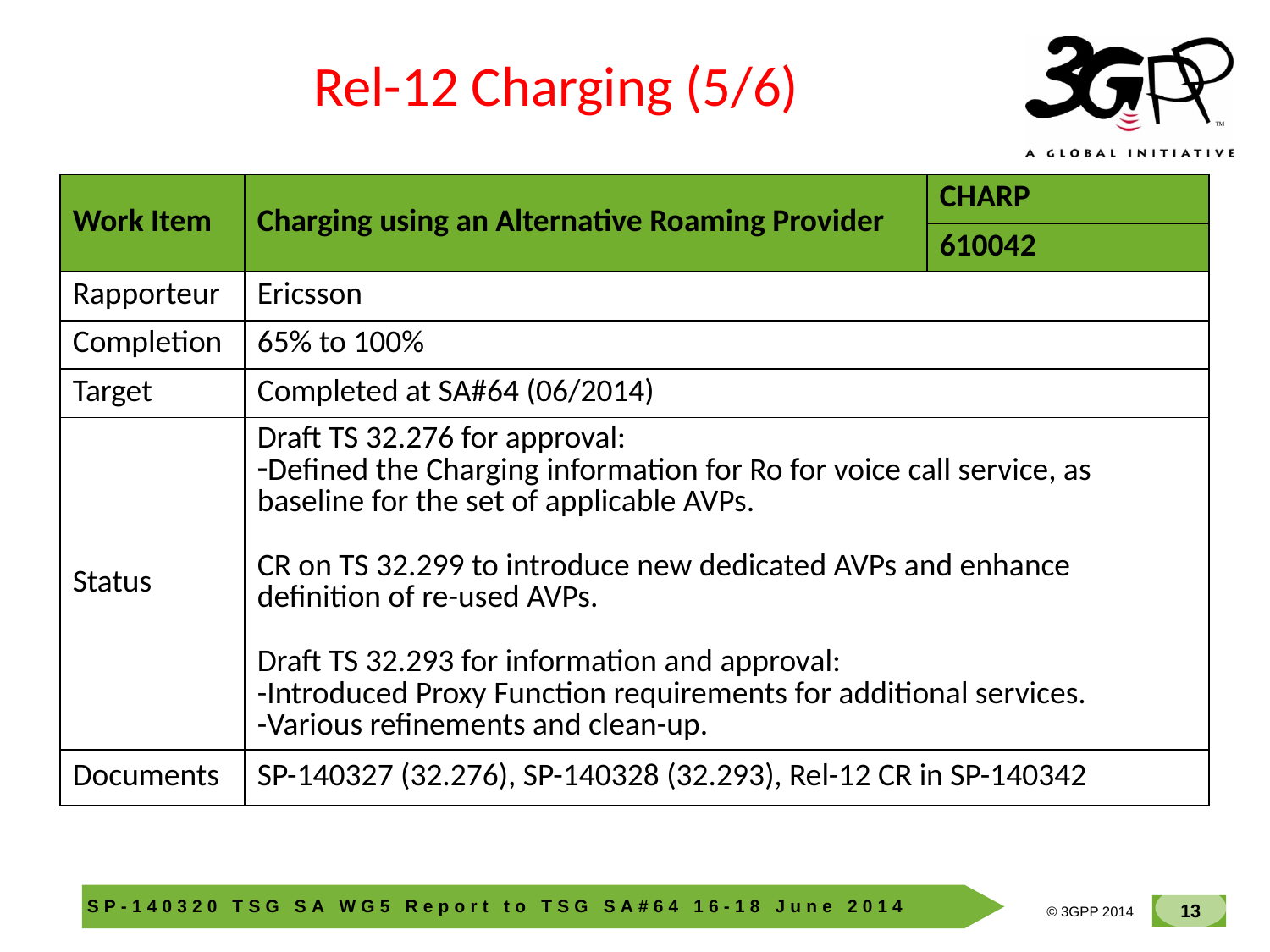

Rel-12 Charging (5/6)
| Work Item | Charging using an Alternative Roaming Provider | CHARP |
| --- | --- | --- |
|  |  | 610042 |
| Rapporteur | Ericsson |  |
| Completion | 65% to 100% |  |
| Target | Completed at SA#64 (06/2014) |  |
| Status | Draft TS 32.276 for approval: Defined the Charging information for Ro for voice call service, as baseline for the set of applicable AVPs. CR on TS 32.299 to introduce new dedicated AVPs and enhance definition of re-used AVPs. Draft TS 32.293 for information and approval: -Introduced Proxy Function requirements for additional services. -Various refinements and clean-up. |  |
| Documents | SP-140327 (32.276), SP-140328 (32.293), Rel-12 CR in SP-140342 |  |